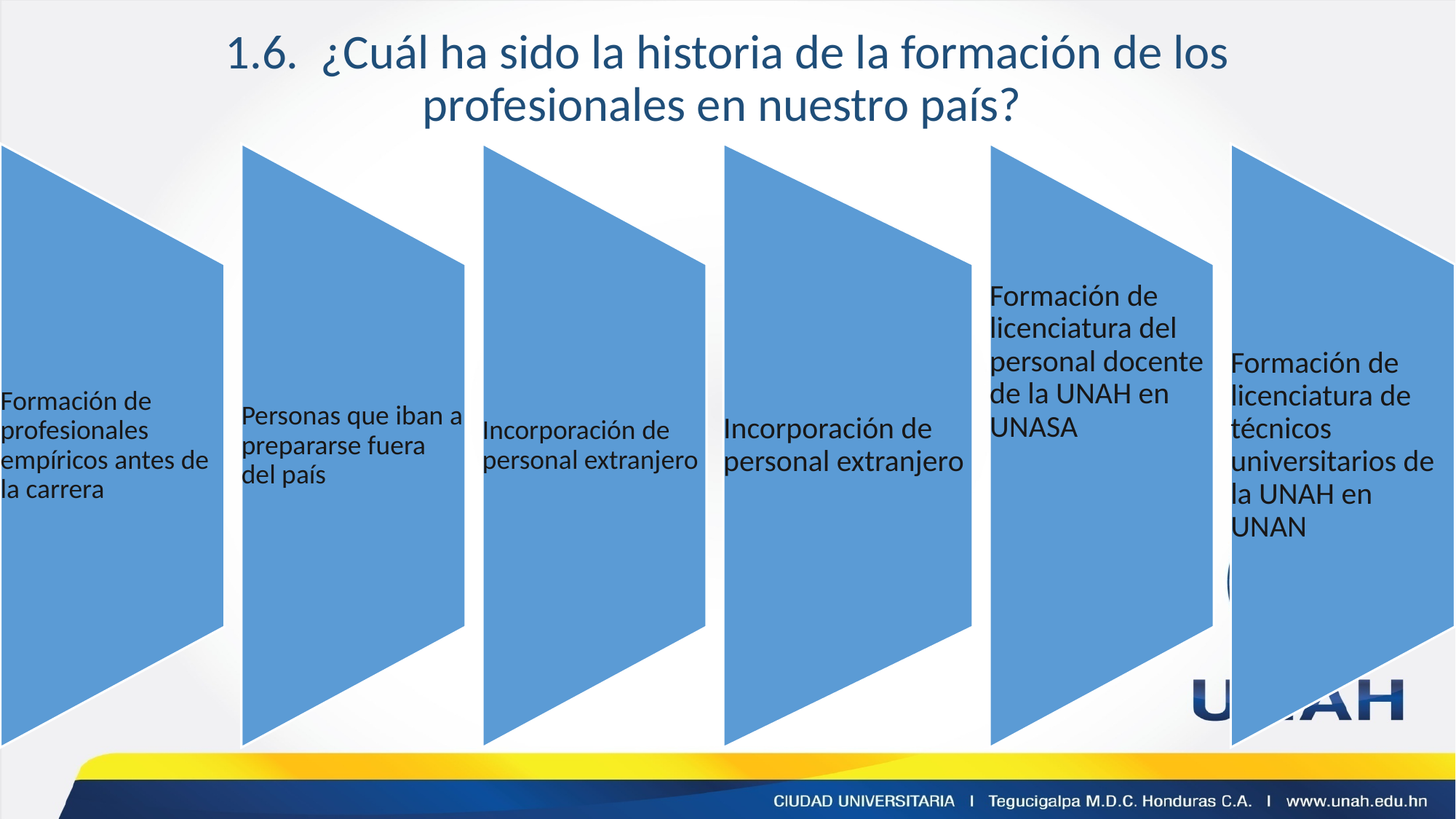

# 1.6.  ¿Cuál ha sido la historia de la formación de los profesionales en nuestro país?
Formación de profesionales empíricos antes de la carrera
Personas que iban a prepararse fuera del país
Incorporación de personal extranjero
Incorporación de personal extranjero
Formación de licenciatura del personal docente de la UNAH en UNASA

Formación de licenciatura de técnicos universitarios de la UNAH en UNAN